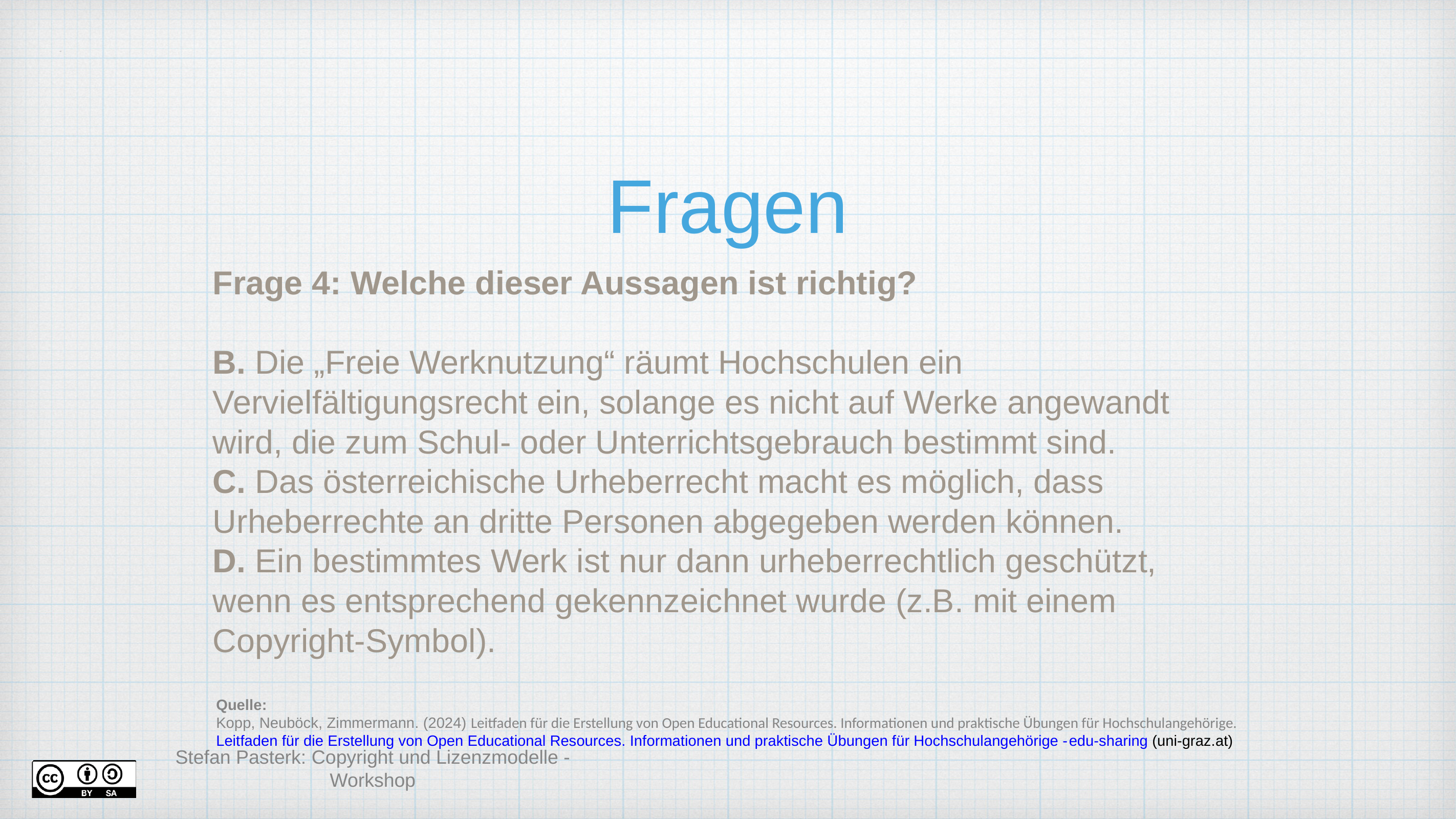

# Fragen
Frage 4: Welche dieser Aussagen ist richtig?

B. Die „Freie Werknutzung“ räumt Hochschulen ein Vervielfältigungsrecht ein, solange es nicht auf Werke angewandt wird, die zum Schul- oder Unterrichtsgebrauch bestimmt sind.
C. Das österreichische Urheberrecht macht es möglich, dass Urheberrechte an dritte Personen abgegeben werden können.
D. Ein bestimmtes Werk ist nur dann urheberrechtlich geschützt, wenn es entsprechend gekennzeichnet wurde (z.B. mit einem Copyright-Symbol).
Quelle:
Kopp, Neuböck, Zimmermann. (2024) Leitfaden für die Erstellung von Open Educational Resources. Informationen und praktische Übungen für Hochschulangehörige. Leitfaden für die Erstellung von Open Educational Resources. Informationen und praktische Übungen für Hochschulangehörige -edu-sharing (uni-graz.at)
Stefan Pasterk: Copyright und Lizenzmodelle - Workshop